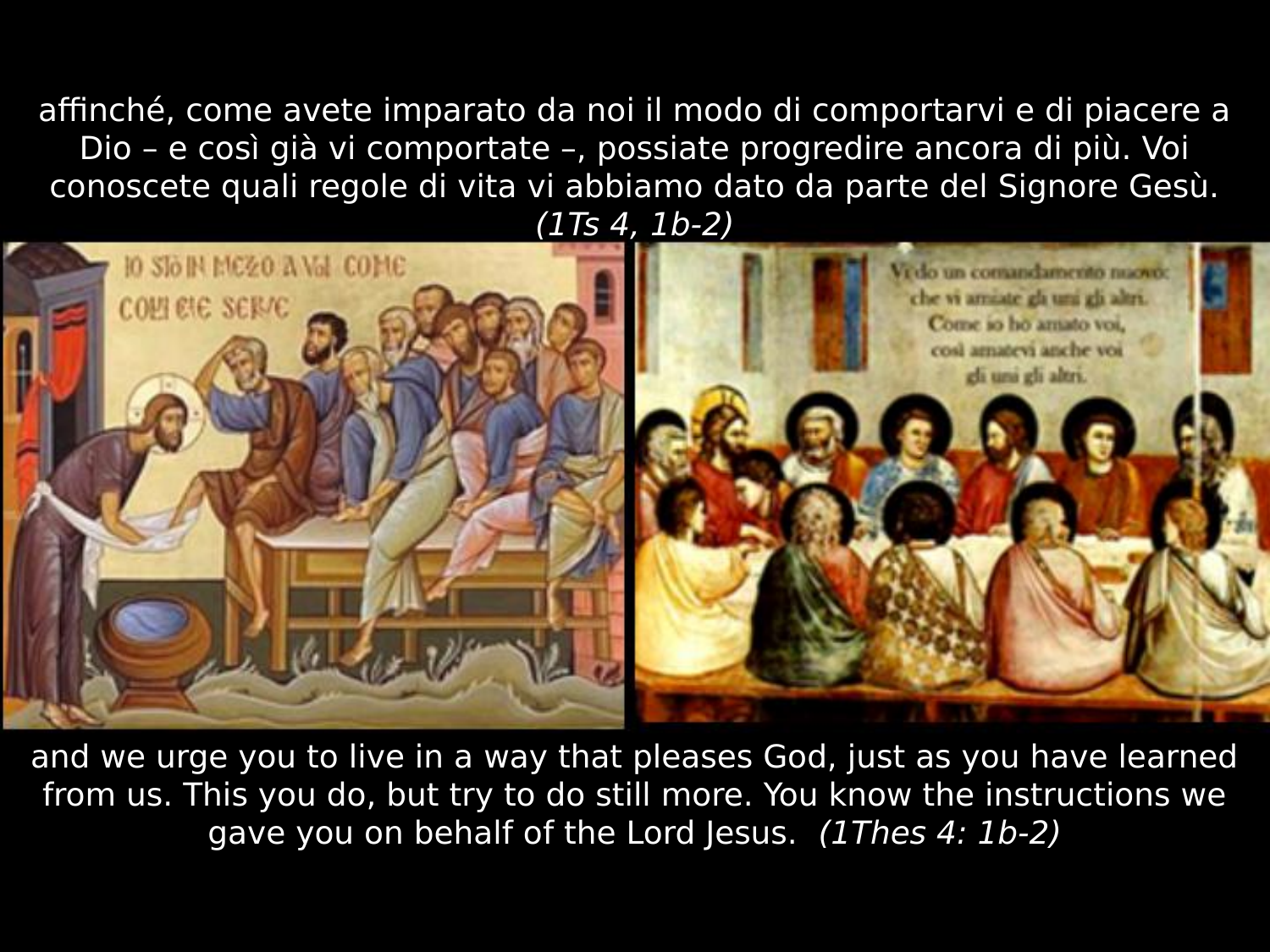

# affinché, come avete imparato da noi il modo di comportarvi e di piacere a Dio – e così già vi comportate –, possiate progredire ancora di più. Voi conoscete quali regole di vita vi abbiamo dato da parte del Signore Gesù. (1Ts 4, 1b-2)
and we urge you to live in a way that pleases God, just as you have learned from us. This you do, but try to do still more. You know the instructions we gave you on behalf of the Lord Jesus.  (1Thes 4: 1b-2)